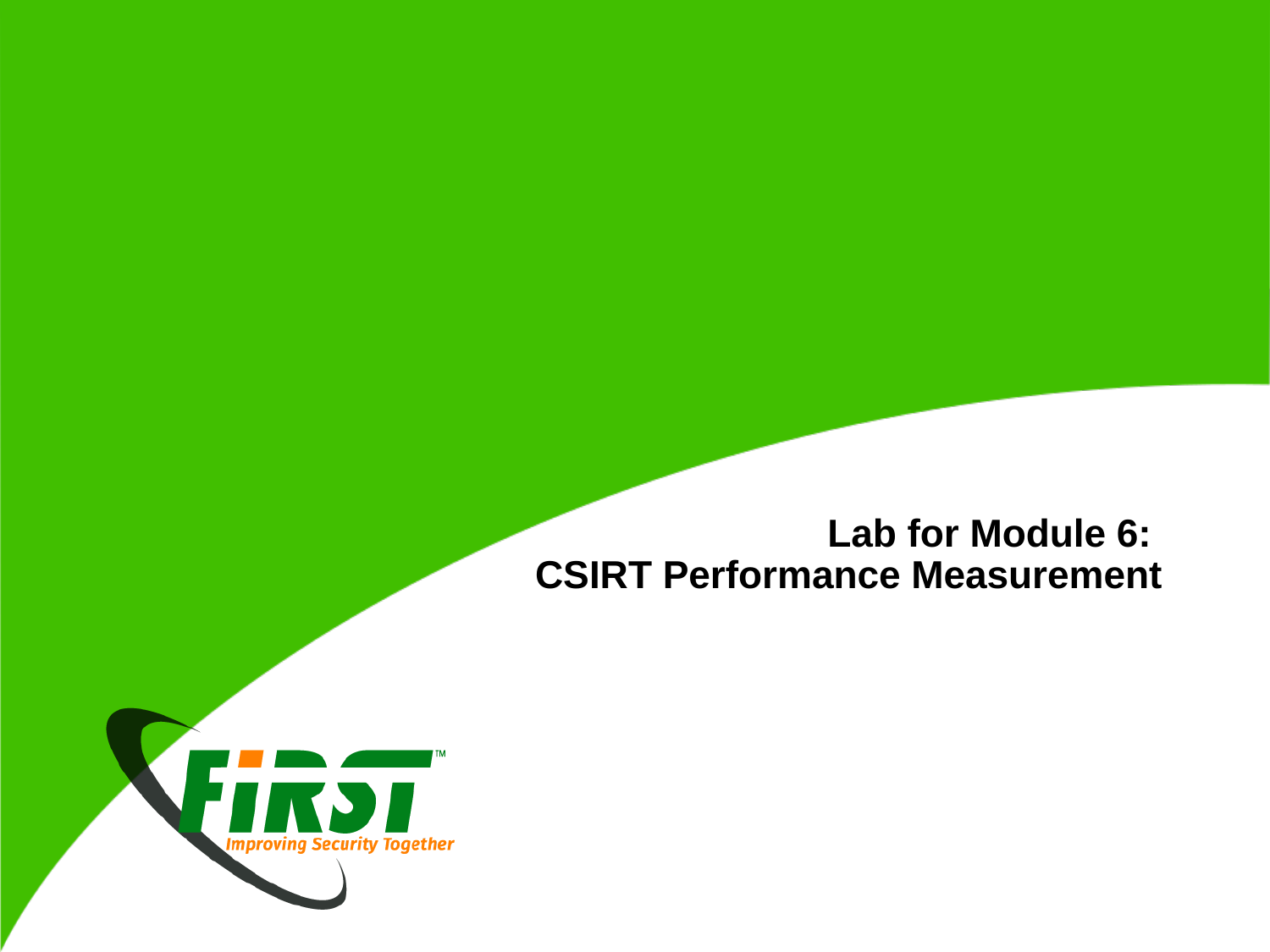

# Lab for Module 6: CSIRT Performance Measurement